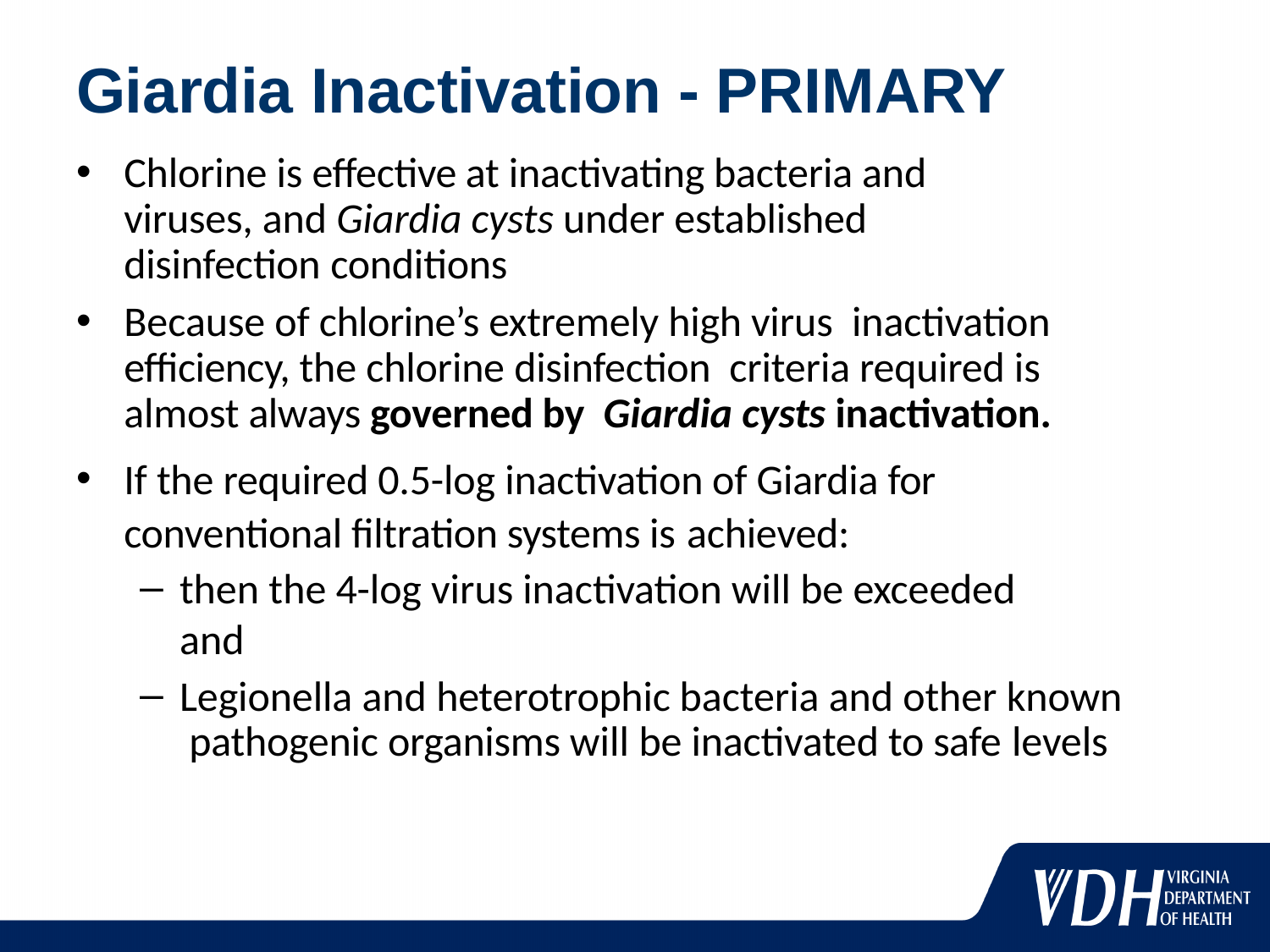

# Giardia Inactivation - PRIMARY
Chlorine is effective at inactivating bacteria and  viruses, and Giardia cysts under established  disinfection conditions
Because of chlorine’s extremely high virus  inactivation efficiency, the chlorine disinfection  criteria required is almost always governed by  Giardia cysts inactivation.
If the required 0.5-log inactivation of Giardia for  conventional filtration systems is achieved:
then the 4-log virus inactivation will be exceeded and
Legionella and heterotrophic bacteria and other known  pathogenic organisms will be inactivated to safe levels